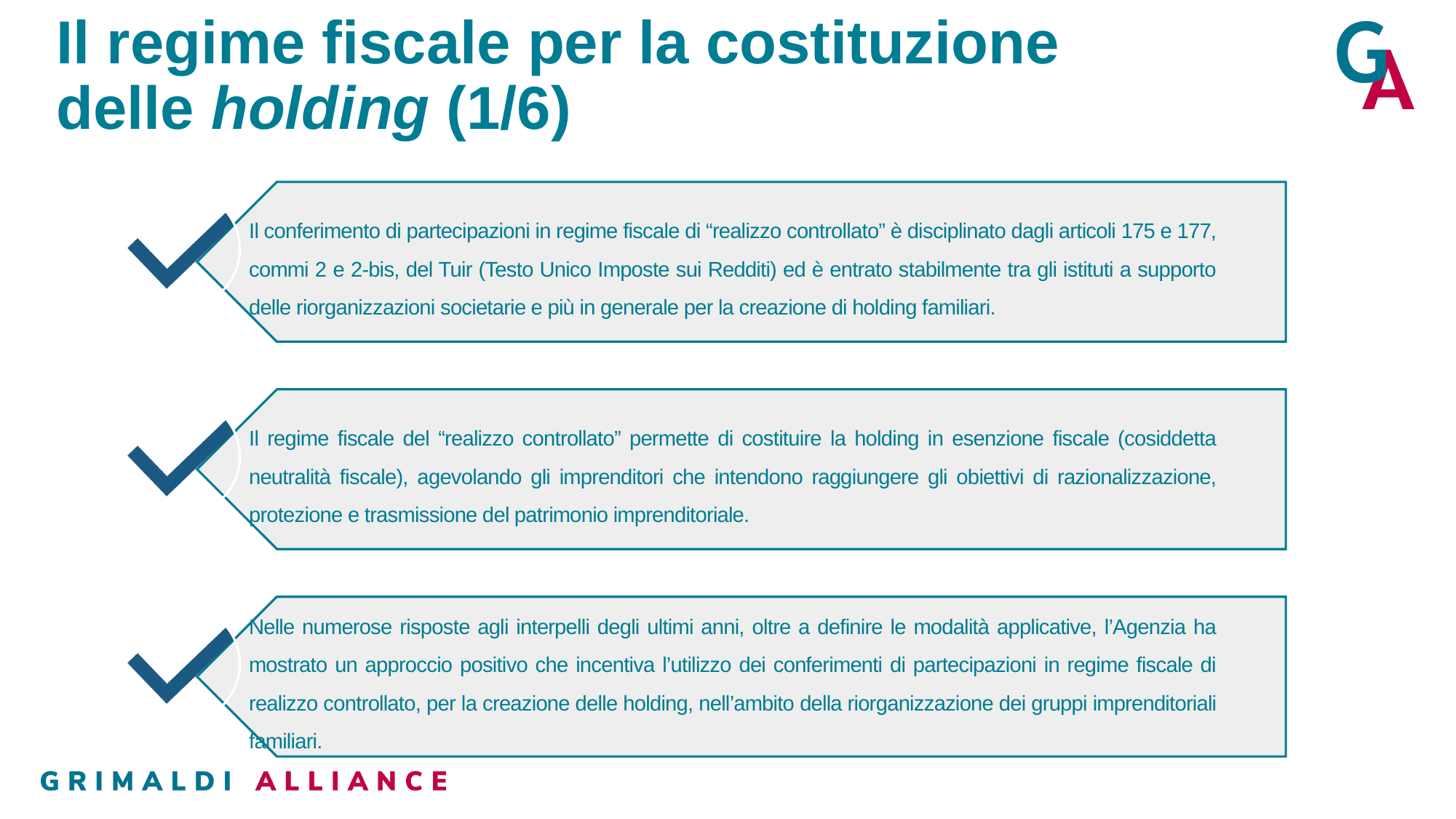

# Il regime fiscale per la costituzione delle holding (1/6)
Il conferimento di partecipazioni in regime fiscale di “realizzo controllato” è disciplinato dagli articoli 175 e 177, commi 2 e 2-bis, del Tuir (Testo Unico Imposte sui Redditi) ed è entrato stabilmente tra gli istituti a supporto delle riorganizzazioni societarie e più in generale per la creazione di holding familiari.
Il regime fiscale del “realizzo controllato” permette di costituire la holding in esenzione fiscale (cosiddetta neutralità fiscale), agevolando gli imprenditori che intendono raggiungere gli obiettivi di razionalizzazione, protezione e trasmissione del patrimonio imprenditoriale.
Nelle numerose risposte agli interpelli degli ultimi anni, oltre a definire le modalità applicative, l’Agenzia ha mostrato un approccio positivo che incentiva l’utilizzo dei conferimenti di partecipazioni in regime fiscale di realizzo controllato, per la creazione delle holding, nell’ambito della riorganizzazione dei gruppi imprenditoriali familiari.